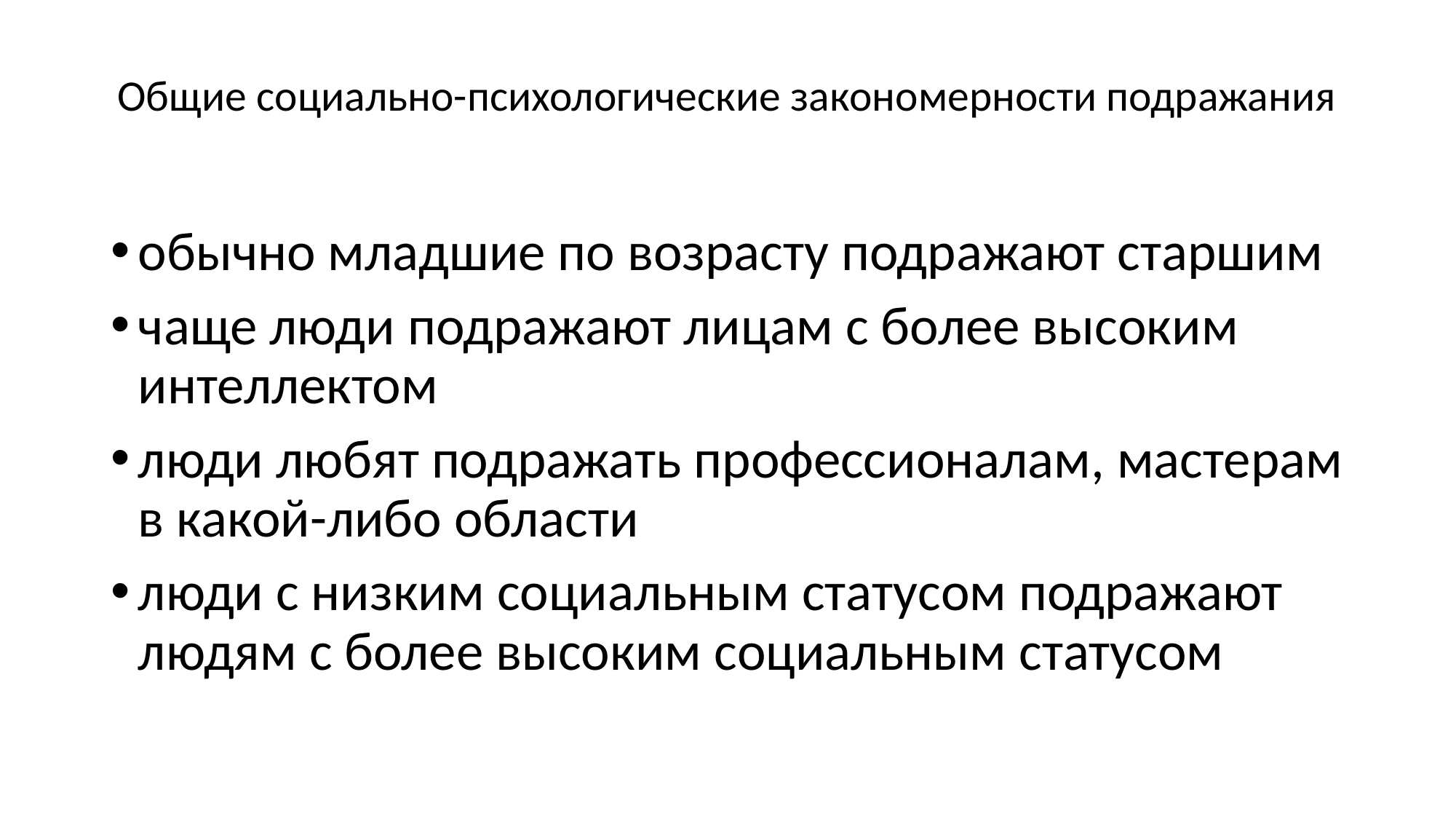

# Общие социально-психологические закономерности подражания
обычно младшие по возрасту подражают старшим
чаще люди подражают лицам с более высоким интеллектом
люди любят подражать профессионалам, мастерам в какой-либо области
люди с низким социальным статусом подражают людям с более высоким социальным статусом